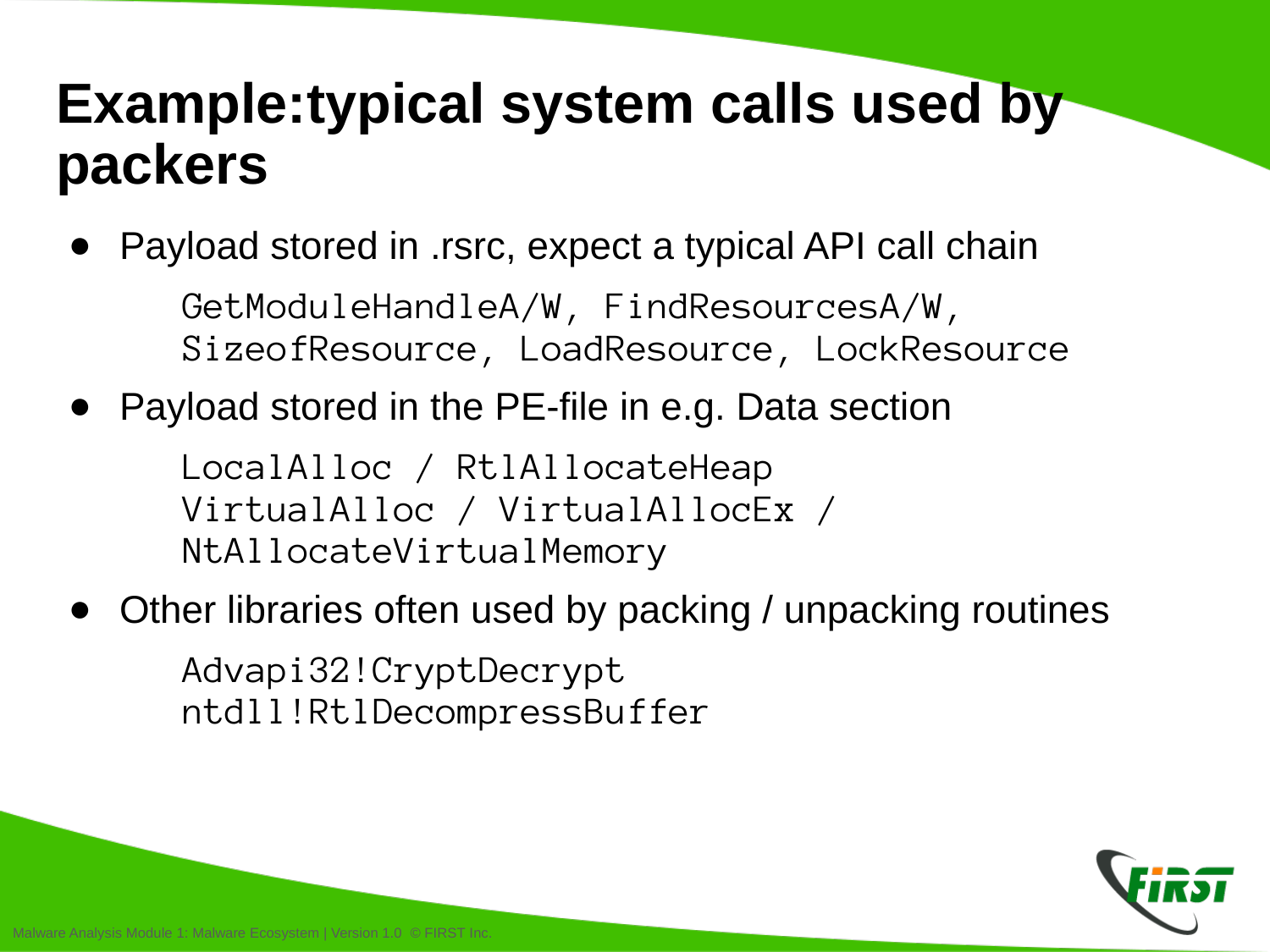

# Example:typical system calls used by packers
Payload stored in .rsrc, expect a typical API call chain
GetModuleHandleA/W, FindResourcesA/W, SizeofResource, LoadResource, LockResource
Payload stored in the PE-file in e.g. Data section
LocalAlloc / RtlAllocateHeap
VirtualAlloc / VirtualAllocEx / NtAllocateVirtualMemory
Other libraries often used by packing / unpacking routines
Advapi32!CryptDecrypt
ntdll!RtlDecompressBuffer